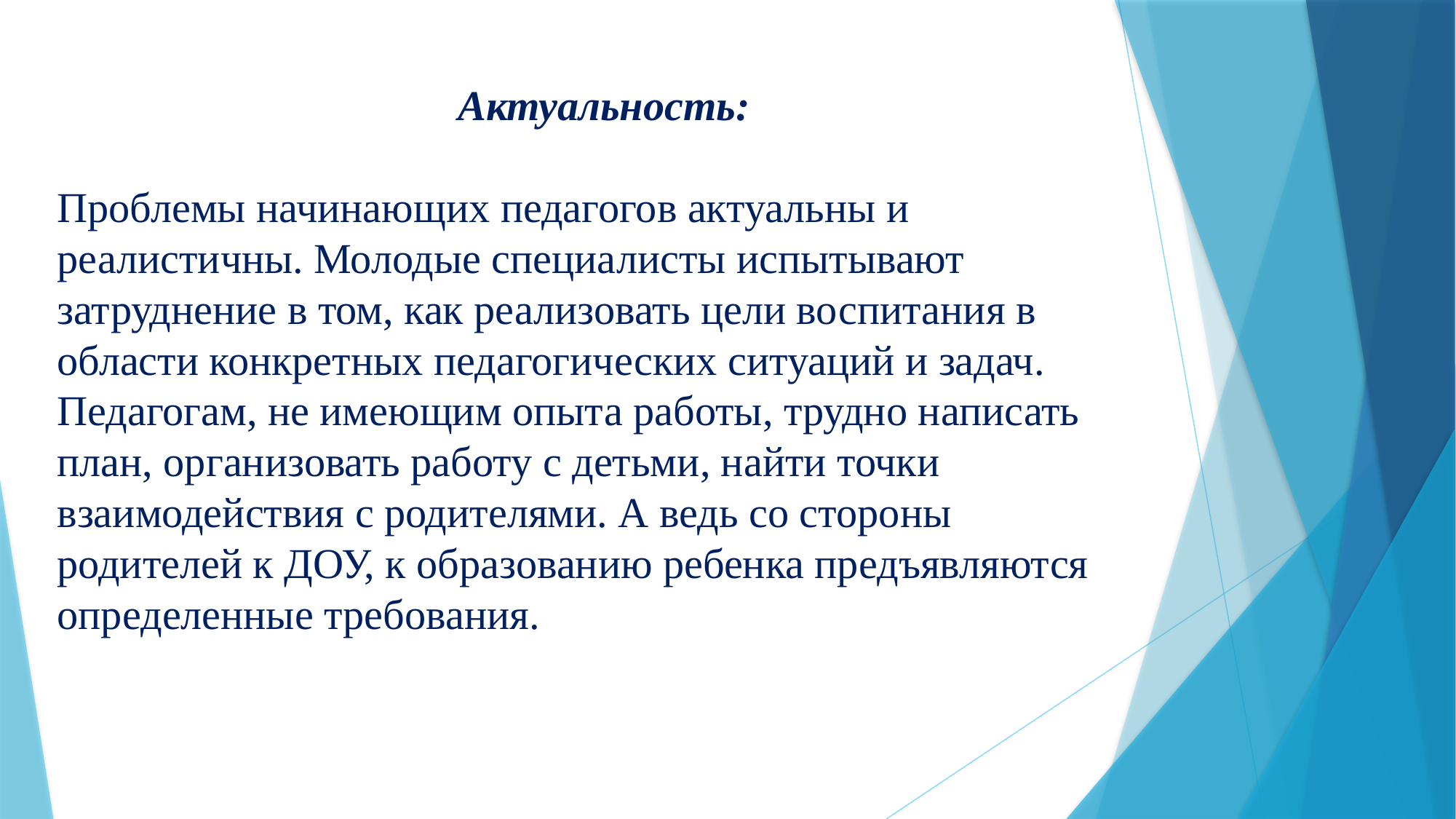

# Актуальность: Проблемы начинающих педагогов актуальны и реалистичны. Молодые специалисты испытывают затруднение в том, как реализовать цели воспитания в области конкретных педагогических ситуаций и задач. Педагогам, не имеющим опыта работы, трудно написать план, организовать работу с детьми, найти точки взаимодействия с родителями. А ведь со стороны родителей к ДОУ, к образованию ребенка предъявляются определенные требования.